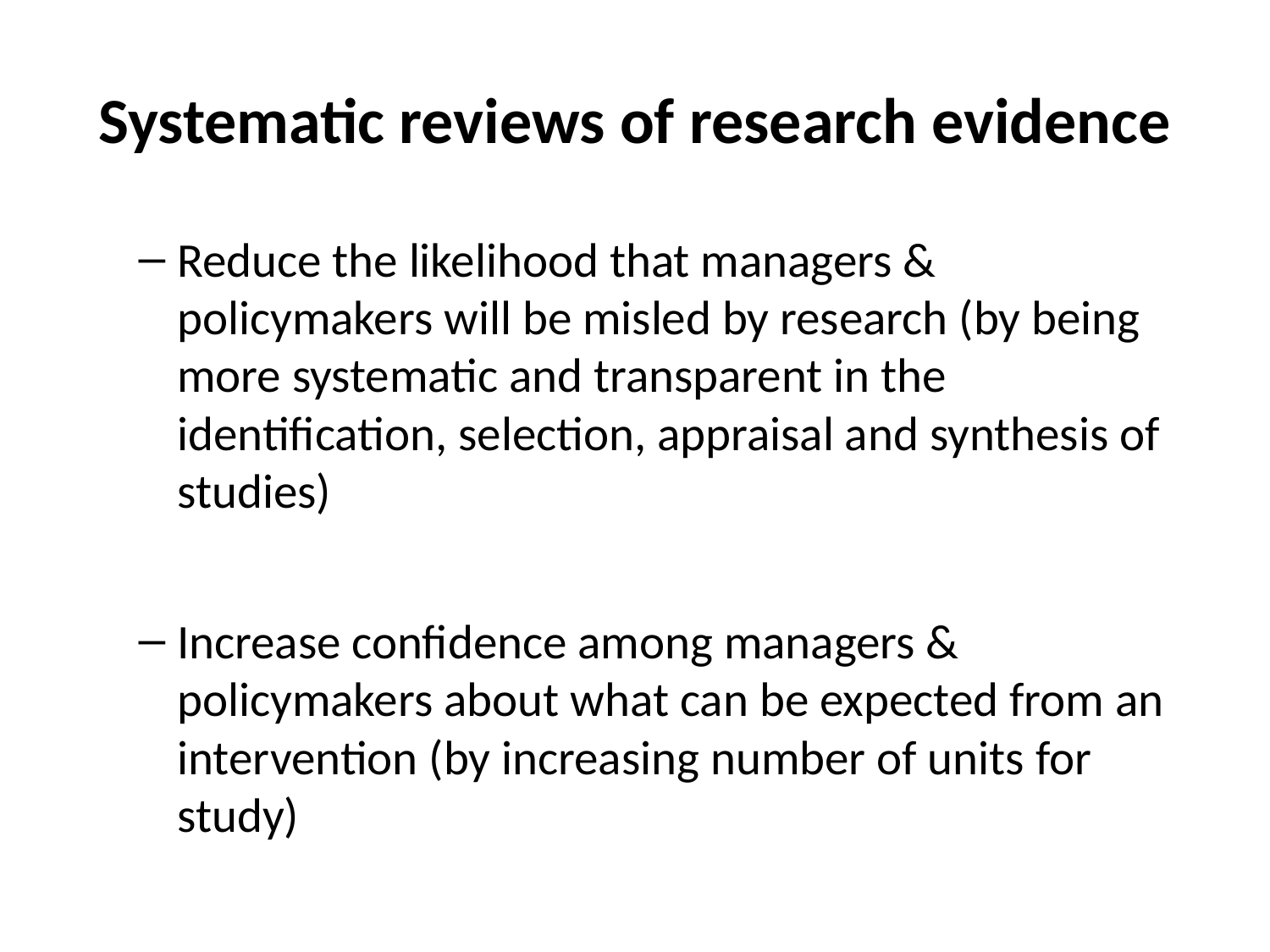

# Systematic reviews of research evidence
Reduce the likelihood that managers & policymakers will be misled by research (by being more systematic and transparent in the identification, selection, appraisal and synthesis of studies)

Increase confidence among managers & policymakers about what can be expected from an intervention (by increasing number of units for study)